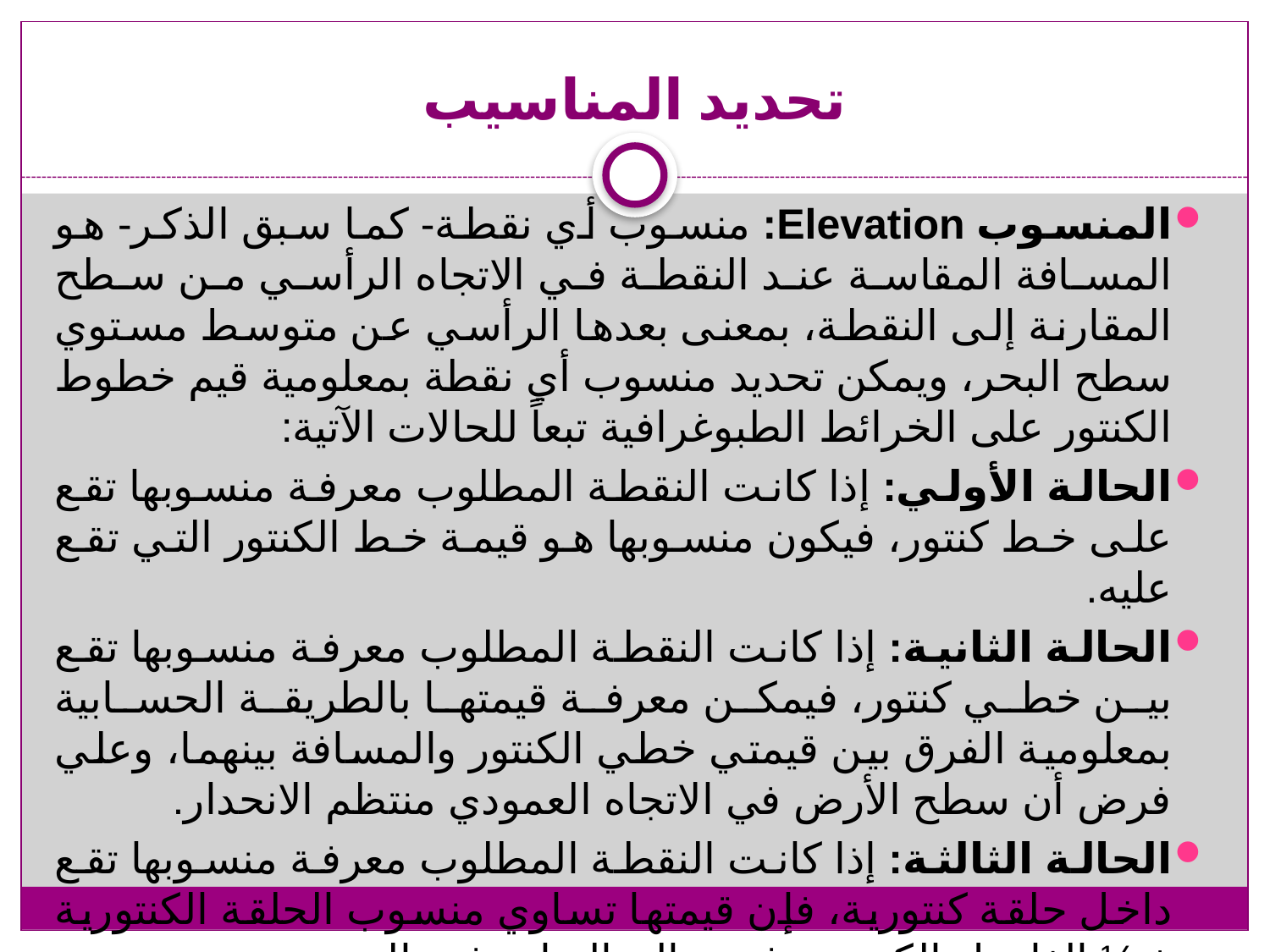

# تحديد المناسيب
المنسوب Elevation: منسوب أي نقطة- كما سبق الذكر- هو المسافة المقاسة عند النقطة في الاتجاه الرأسي من سطح المقارنة إلى النقطة، بمعنى بعدها الرأسي عن متوسط مستوي سطح البحر، ويمكن تحديد منسوب أي نقطة بمعلومية قيم خطوط الكنتور على الخرائط الطبوغرافية تبعاً للحالات الآتية:
الحالة الأولي: إذا كانت النقطة المطلوب معرفة منسوبها تقع على خط كنتور، فيكون منسوبها هو قيمة خط الكنتور التي تقع عليه.
الحالة الثانية: إذا كانت النقطة المطلوب معرفة منسوبها تقع بين خطي كنتور، فيمكن معرفة قيمتها بالطريقة الحسابية بمعلومية الفرق بين قيمتي خطي الكنتور والمسافة بينهما، وعلي فرض أن سطح الأرض في الاتجاه العمودي منتظم الانحدار.
الحالة الثالثة: إذا كانت النقطة المطلوب معرفة منسوبها تقع داخل حلقة كنتورية، فإن قيمتها تساوي منسوب الحلقة الكنتورية + ½ الفاصل الكنتوري في حالة التزايد في المنسوب، ومنسوب الحلقة الكنتورية - ½ الفاصل الكنتوري في حالة التناقص في المنسوب.